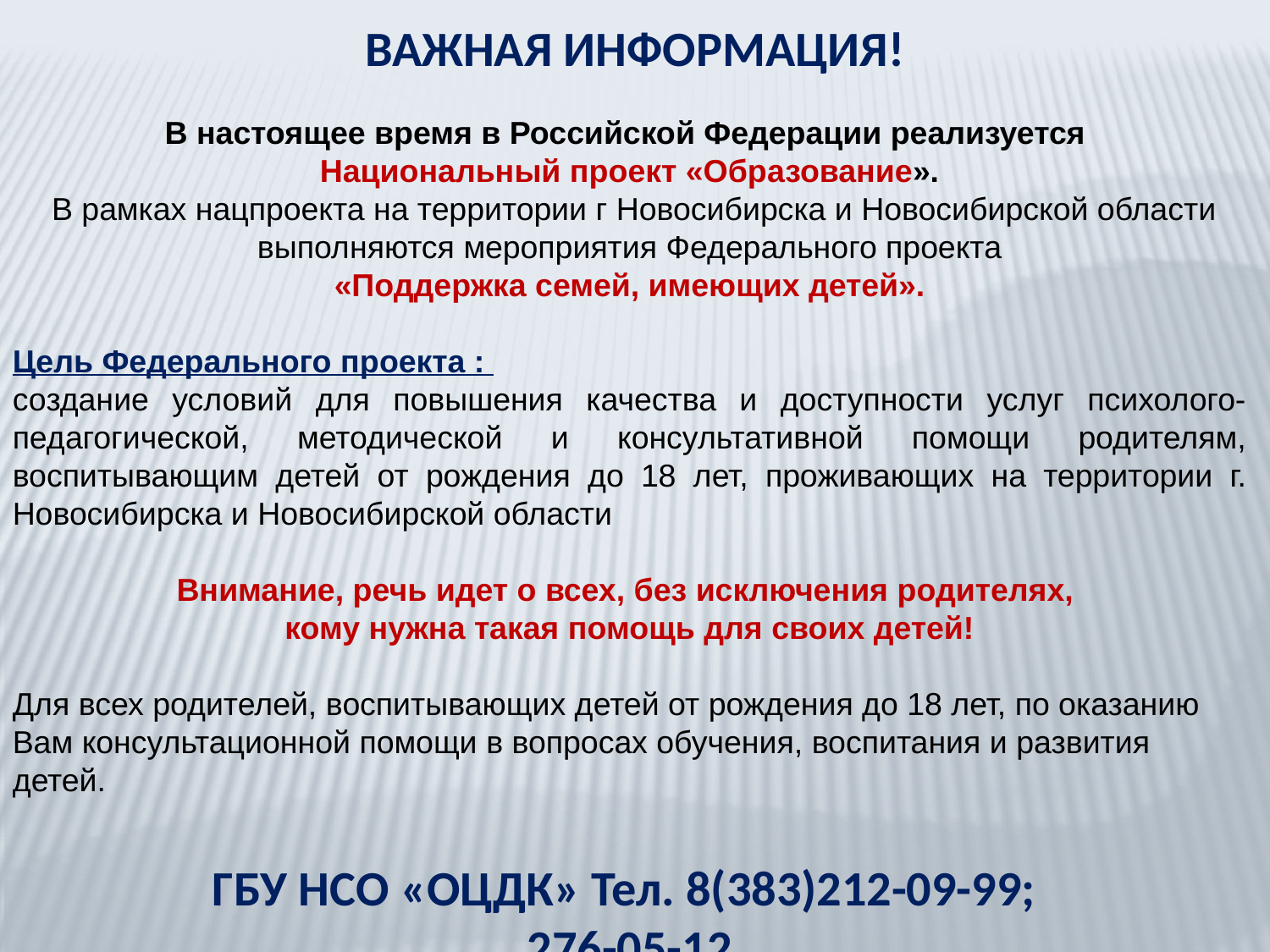

ВАЖНАЯ ИНФОРМАЦИЯ!
В настоящее время в Российской Федерации реализуется
Национальный проект «Образование».
 В рамках нацпроекта на территории г Новосибирска и Новосибирской области выполняются мероприятия Федерального проекта
 «Поддержка семей, имеющих детей».

Цель Федерального проекта :
создание условий для повышения качества и доступности услуг психолого-педагогической, методической и консультативной помощи родителям, воспитывающим детей от рождения до 18 лет, проживающих на территории г. Новосибирска и Новосибирской области

Внимание, речь идет о всех, без исключения родителях,
кому нужна такая помощь для своих детей!

Для всех родителей, воспитывающих детей от рождения до 18 лет, по оказанию Вам консультационной помощи в вопросах обучения, воспитания и развития детей.

ГБУ НСО «ОЦДК» Тел. 8(383)212-09-99;
276-05-12